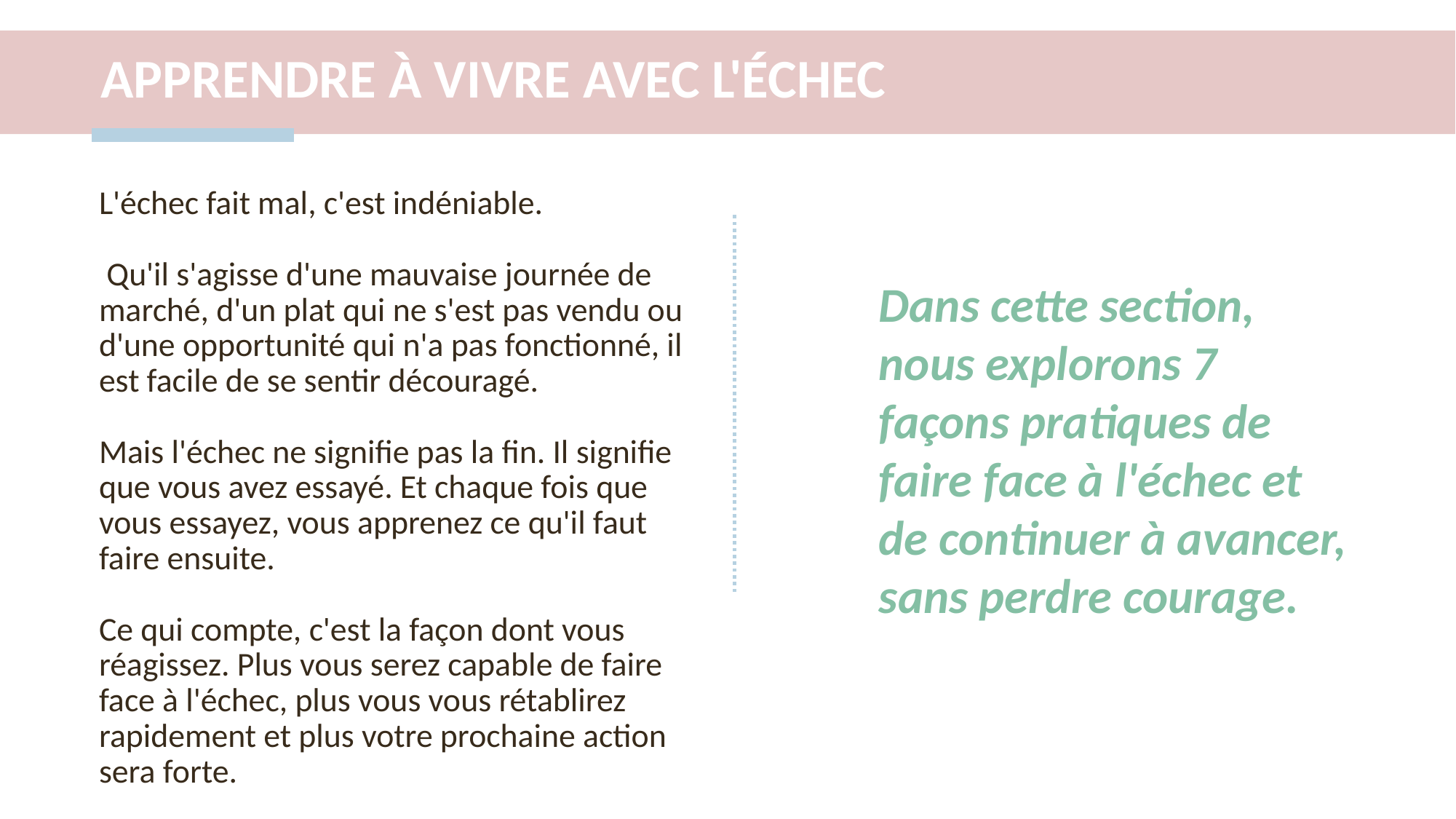

APPRENDRE À VIVRE AVEC L'ÉCHEC
L'échec fait mal, c'est indéniable.

 Qu'il s'agisse d'une mauvaise journée de marché, d'un plat qui ne s'est pas vendu ou d'une opportunité qui n'a pas fonctionné, il est facile de se sentir découragé.

Mais l'échec ne signifie pas la fin. Il signifie que vous avez essayé. Et chaque fois que vous essayez, vous apprenez ce qu'il faut faire ensuite.

Ce qui compte, c'est la façon dont vous réagissez. Plus vous serez capable de faire face à l'échec, plus vous vous rétablirez rapidement et plus votre prochaine action sera forte.

Dans cette section, nous explorons 7 façons pratiques de faire face à l'échec et de continuer à avancer, sans perdre courage.